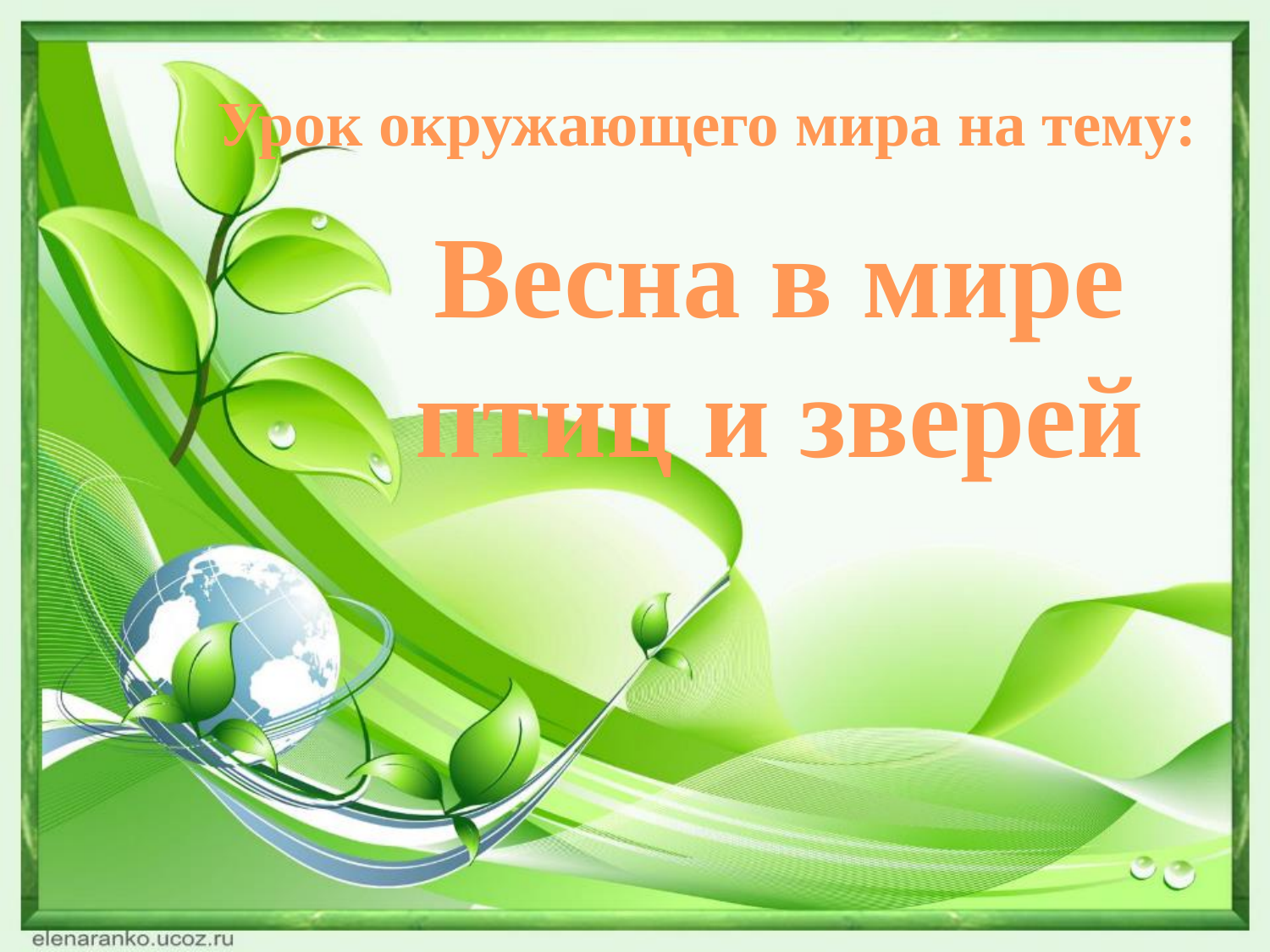

Урок окружающего мира на тему:
Весна в мире птиц и зверей